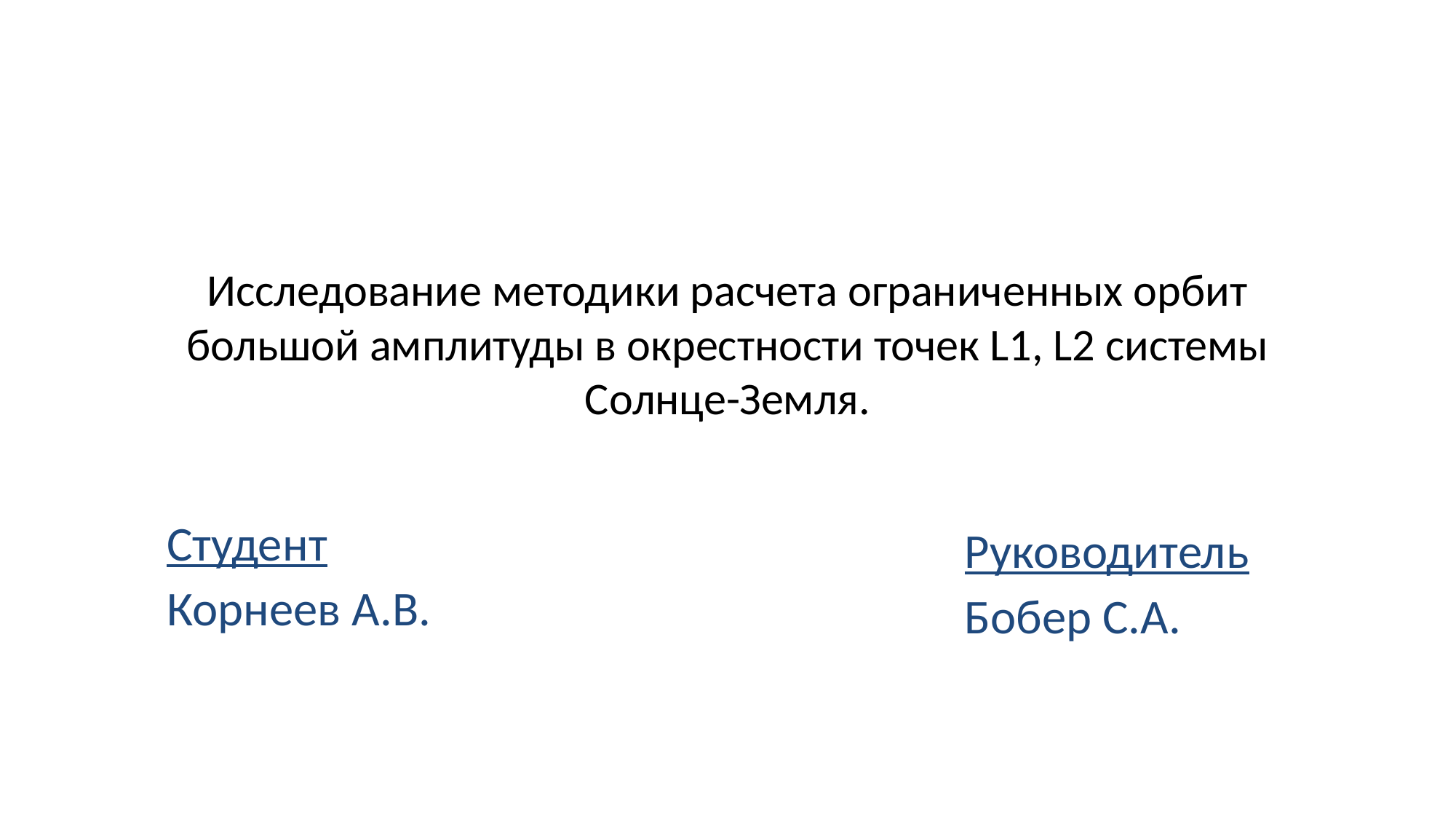

# Исследование методики расчета ограниченных орбит большой амплитуды в окрестности точек L1, L2 системы Солнце-Земля.
Студент
Корнеев А.В.
Руководитель
Бобер С.А.